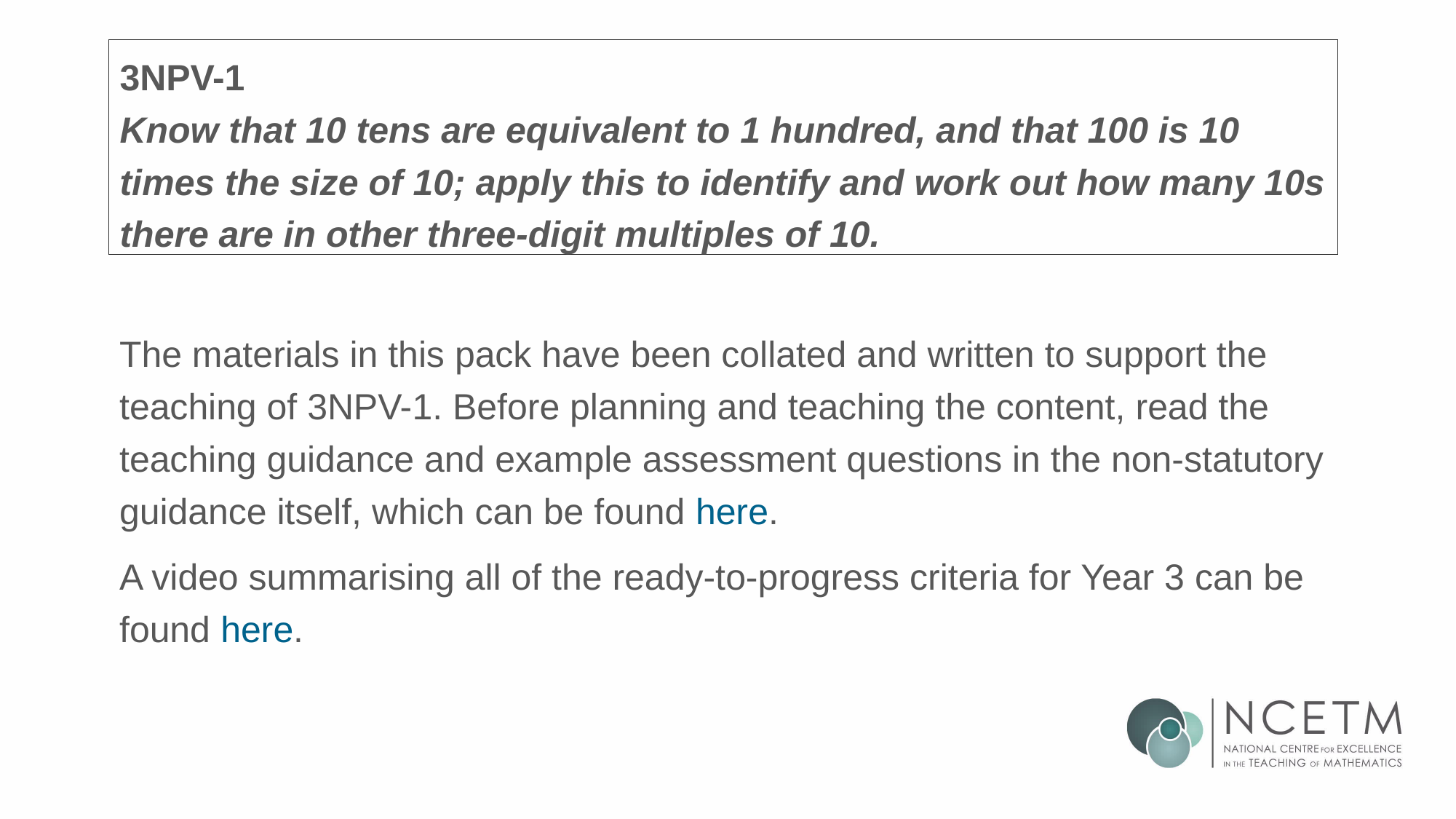

# 3NPV-1 Know that 10 tens are equivalent to 1 hundred, and that 100 is 10 times the size of 10; apply this to identify and work out how many 10s there are in other three-digit multiples of 10.
The materials in this pack have been collated and written to support the teaching of 3NPV-1. Before planning and teaching the content, read the teaching guidance and example assessment questions in the non-statutory guidance itself, which can be found here.
A video summarising all of the ready-to-progress criteria for Year 3 can be found here.